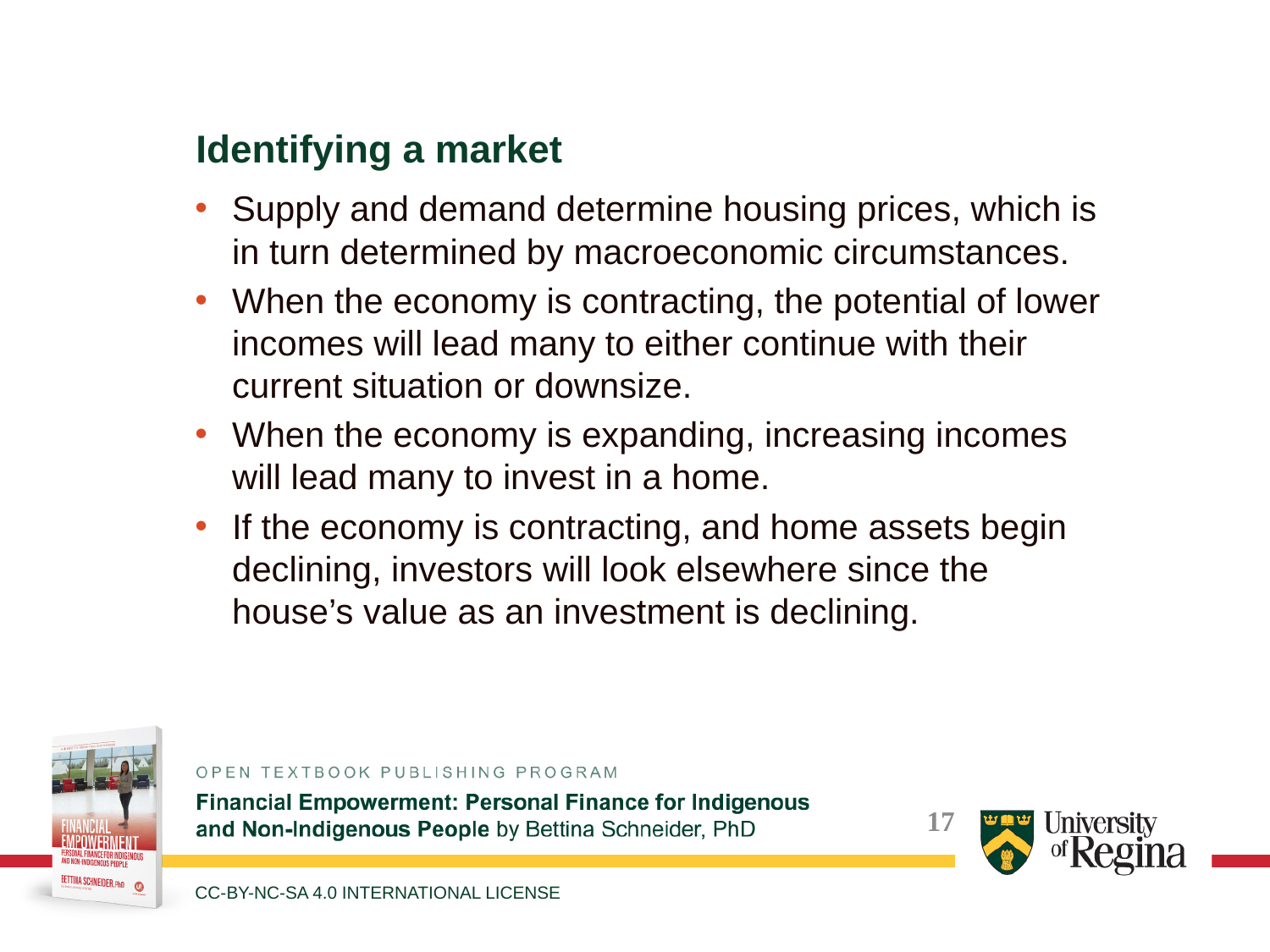

Identifying a market
Supply and demand determine housing prices, which is in turn determined by macroeconomic circumstances.
When the economy is contracting, the potential of lower incomes will lead many to either continue with their current situation or downsize.
When the economy is expanding, increasing incomes will lead many to invest in a home.
If the economy is contracting, and home assets begin declining, investors will look elsewhere since the house’s value as an investment is declining.

CC-BY-NC-SA 4.0 INTERNATIONAL LICENSE